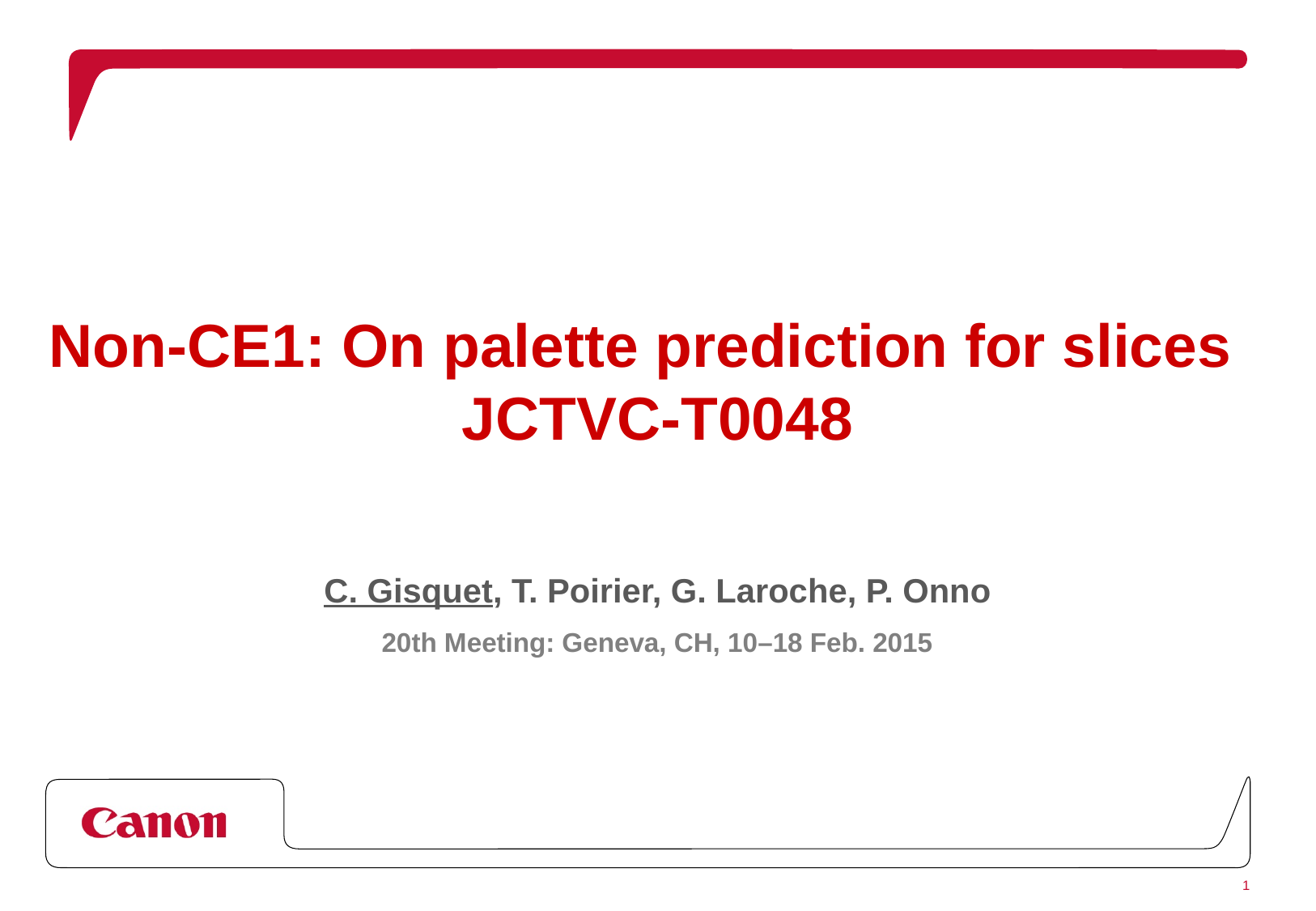

1
# Non-CE1: On palette prediction for slices JCTVC-T0048
C. Gisquet, T. Poirier, G. Laroche, P. Onno
20th Meeting: Geneva, CH, 10–18 Feb. 2015